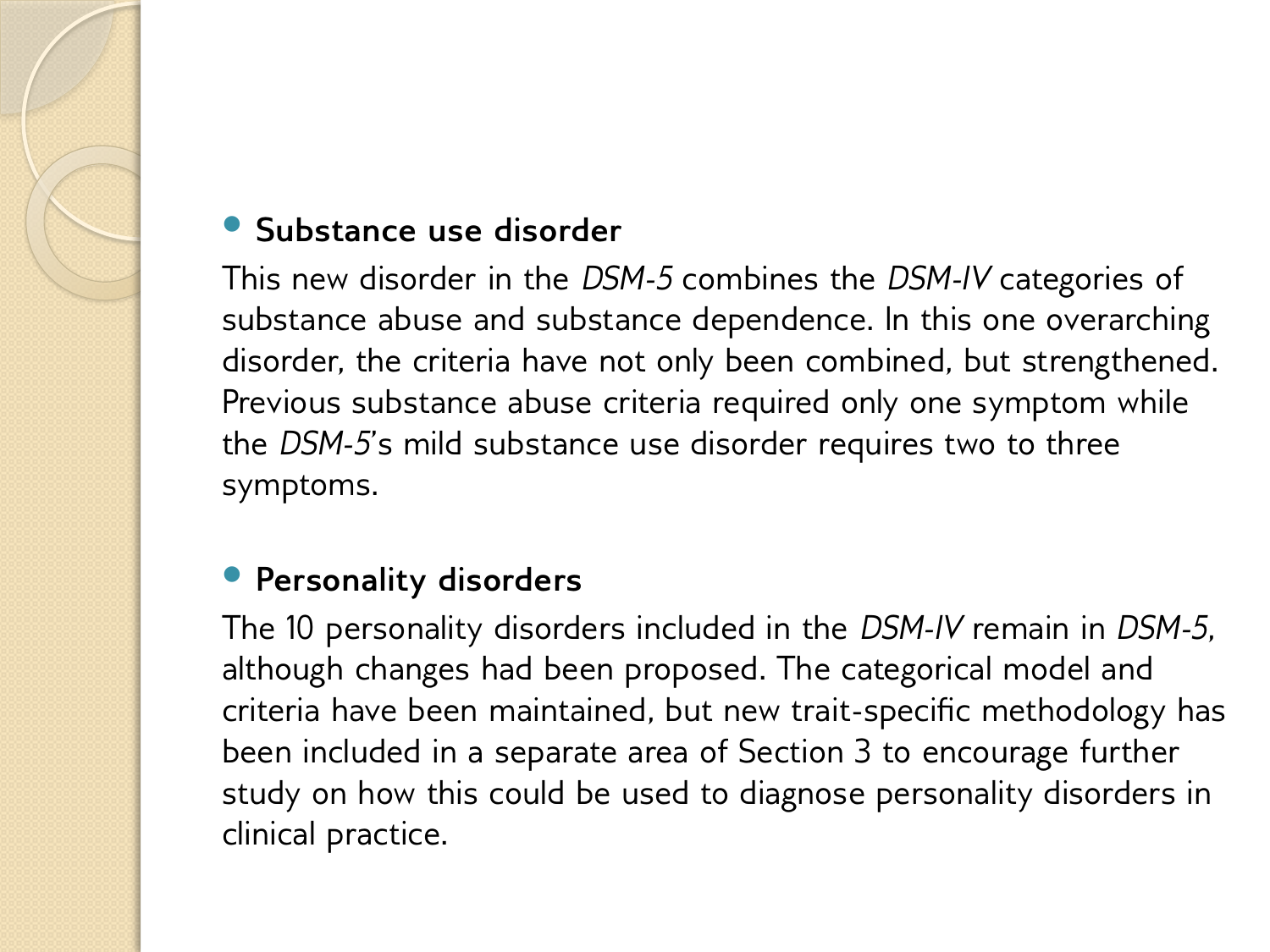

#
Substance use disorder
This new disorder in the DSM-5 combines the DSM-IV categories of substance abuse and substance dependence. In this one overarching disorder, the criteria have not only been combined, but strengthened. Previous substance abuse criteria required only one symptom while the DSM-5’s mild substance use disorder requires two to three symptoms.

Personality disorders
The 10 personality disorders included in the DSM-IV remain in DSM-5, although changes had been proposed. The categorical model and criteria have been maintained, but new trait-specific methodology has been included in a separate area of Section 3 to encourage further study on how this could be used to diagnose personality disorders in clinical practice.